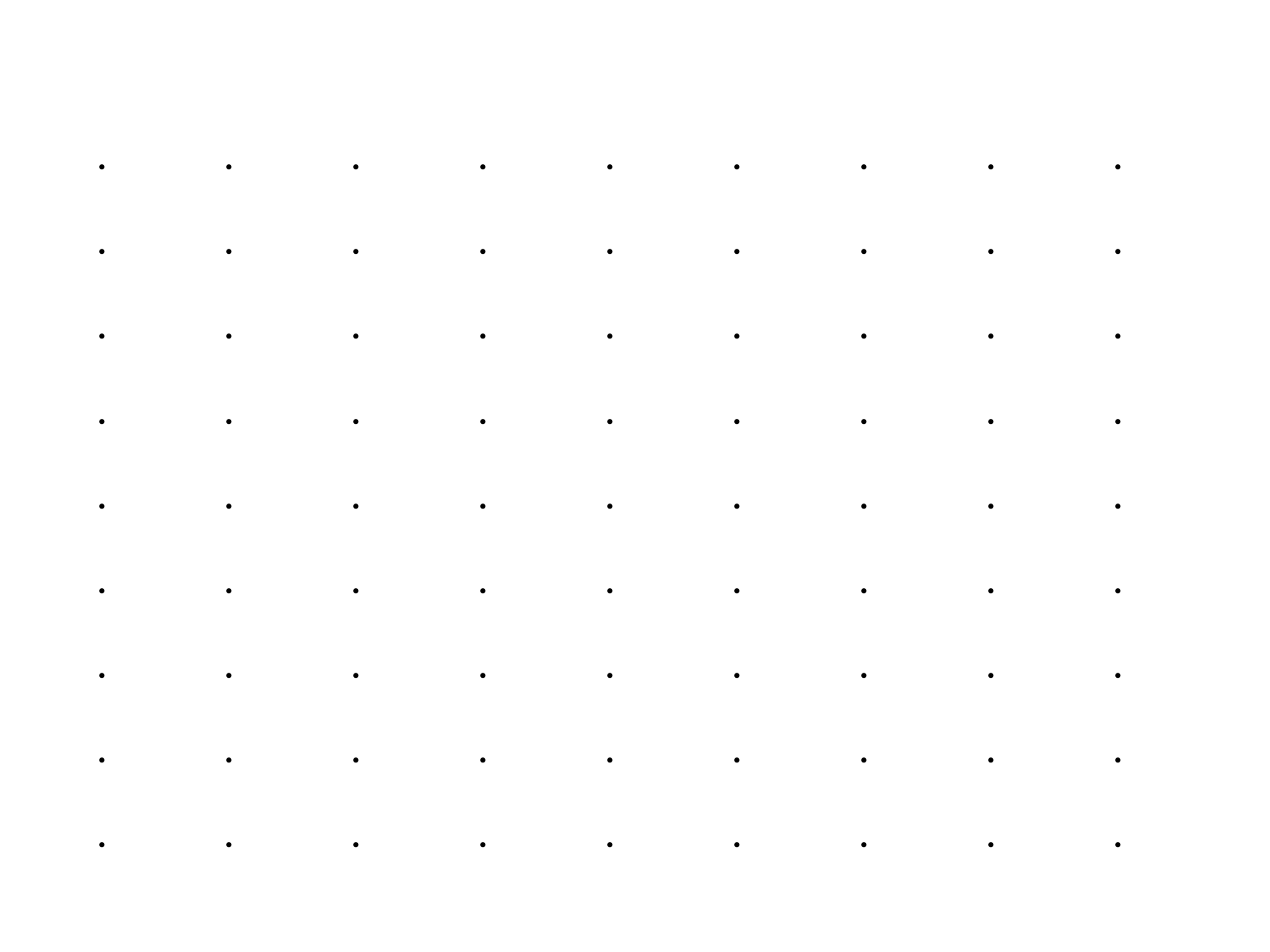

.	.	.	.	.	.	.	.	.
.	.	.	.	.	.	.	.	.
.	.	.	.	.	.	.	.	.
.	.	.	.	.	.	.	.	.
.	.	.	.	.	.	.	.	.
.	.	.	.	.	.	.	.	.
.	.	.	.	.	.	.	.	.
.	.	.	.	.	.	.	.	.
.	.	.	.	.	.	.	.	.